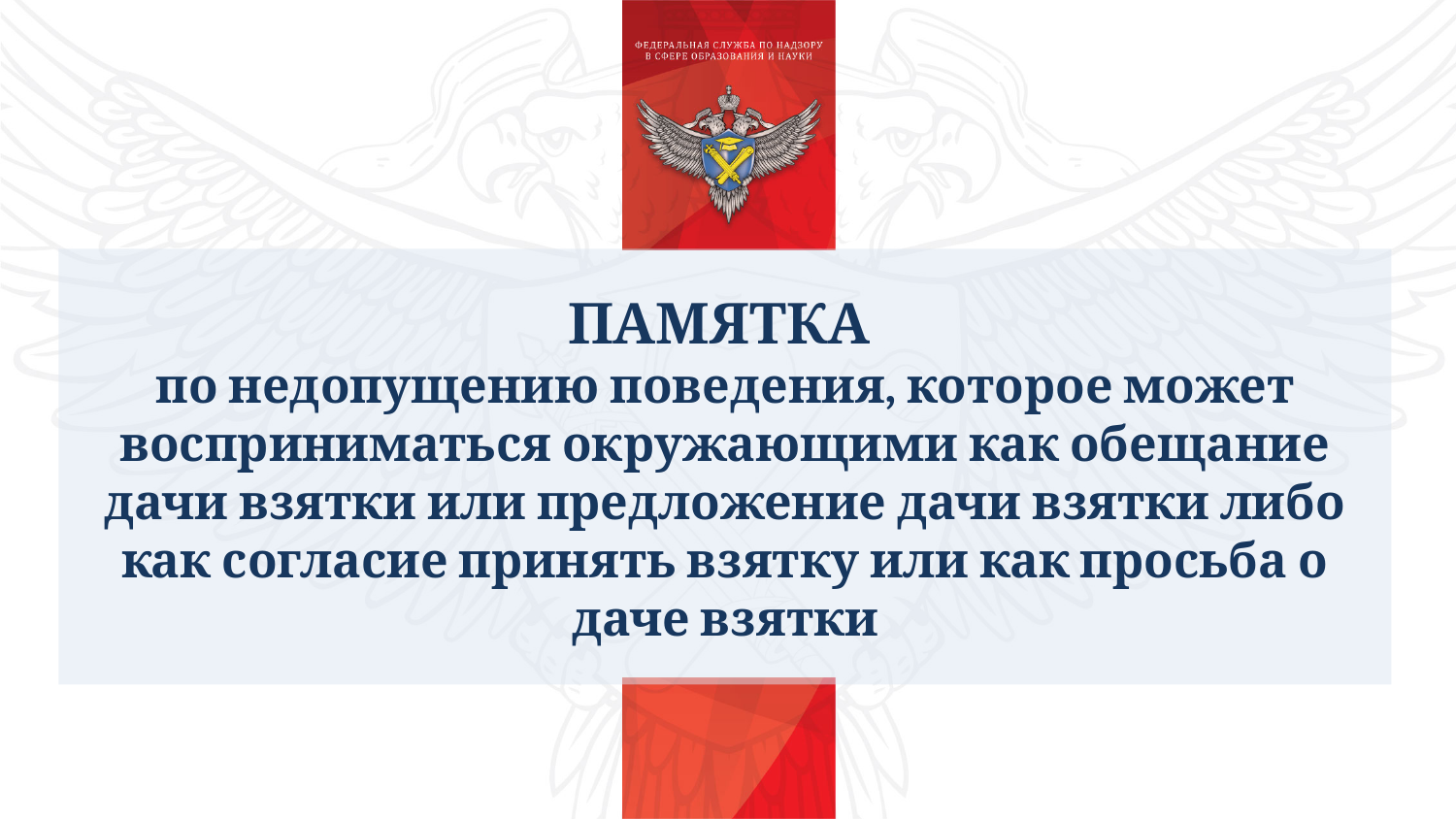

ПАМЯТКА
по недопущению поведения, которое может восприниматься окружающими как обещание дачи взятки или предложение дачи взятки либо как согласие принять взятку или как просьба о даче взятки